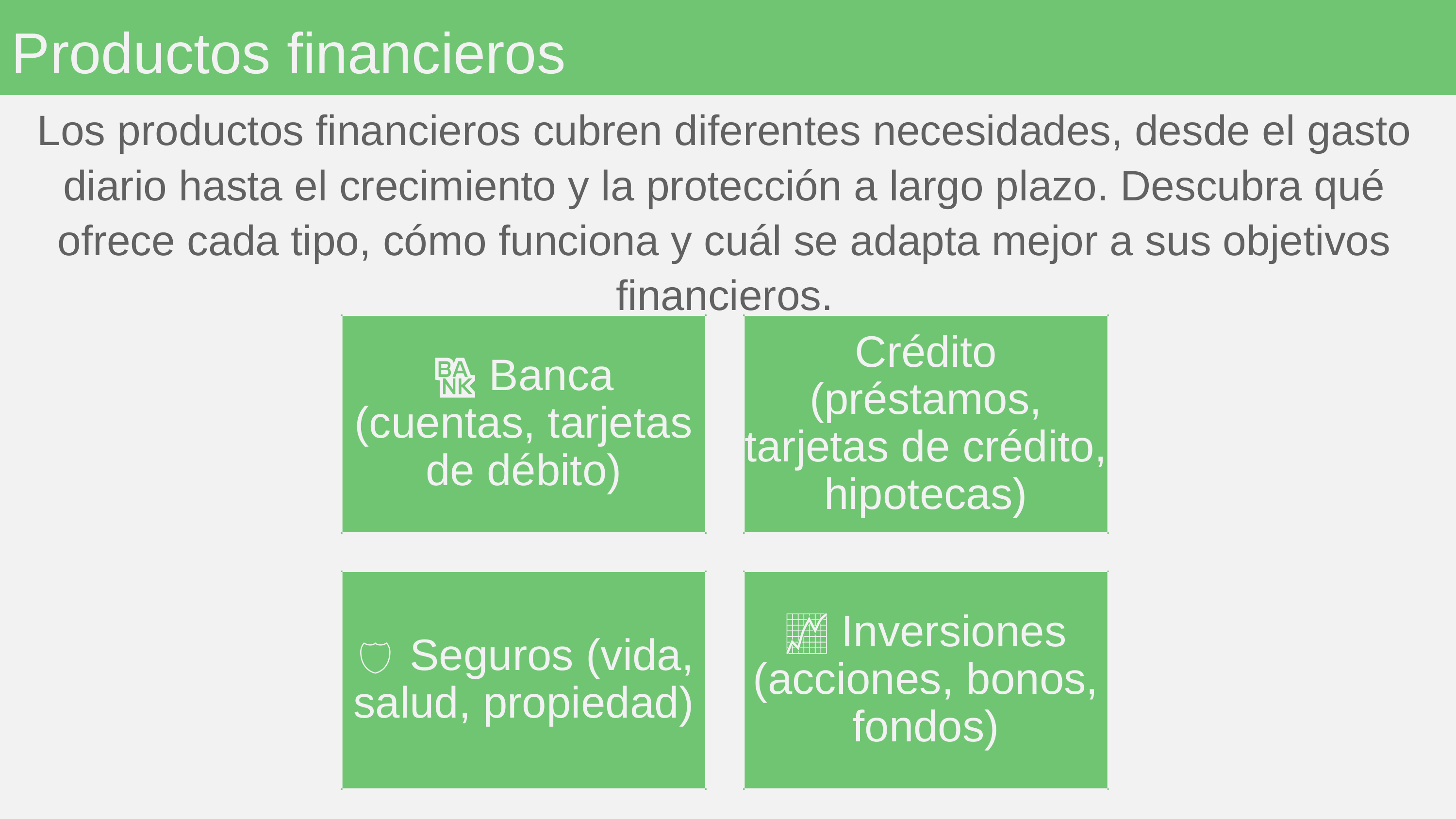

Productos financieros
Los productos financieros cubren diferentes necesidades, desde el gasto diario hasta el crecimiento y la protección a largo plazo. Descubra qué ofrece cada tipo, cómo funciona y cuál se adapta mejor a sus objetivos financieros.

🏦 Banca (cuentas, tarjetas de débito)

Crédito (préstamos, tarjetas de crédito, hipotecas)

🛡️ Seguros (vida, salud, propiedad)

📈 Inversiones (acciones, bonos, fondos)